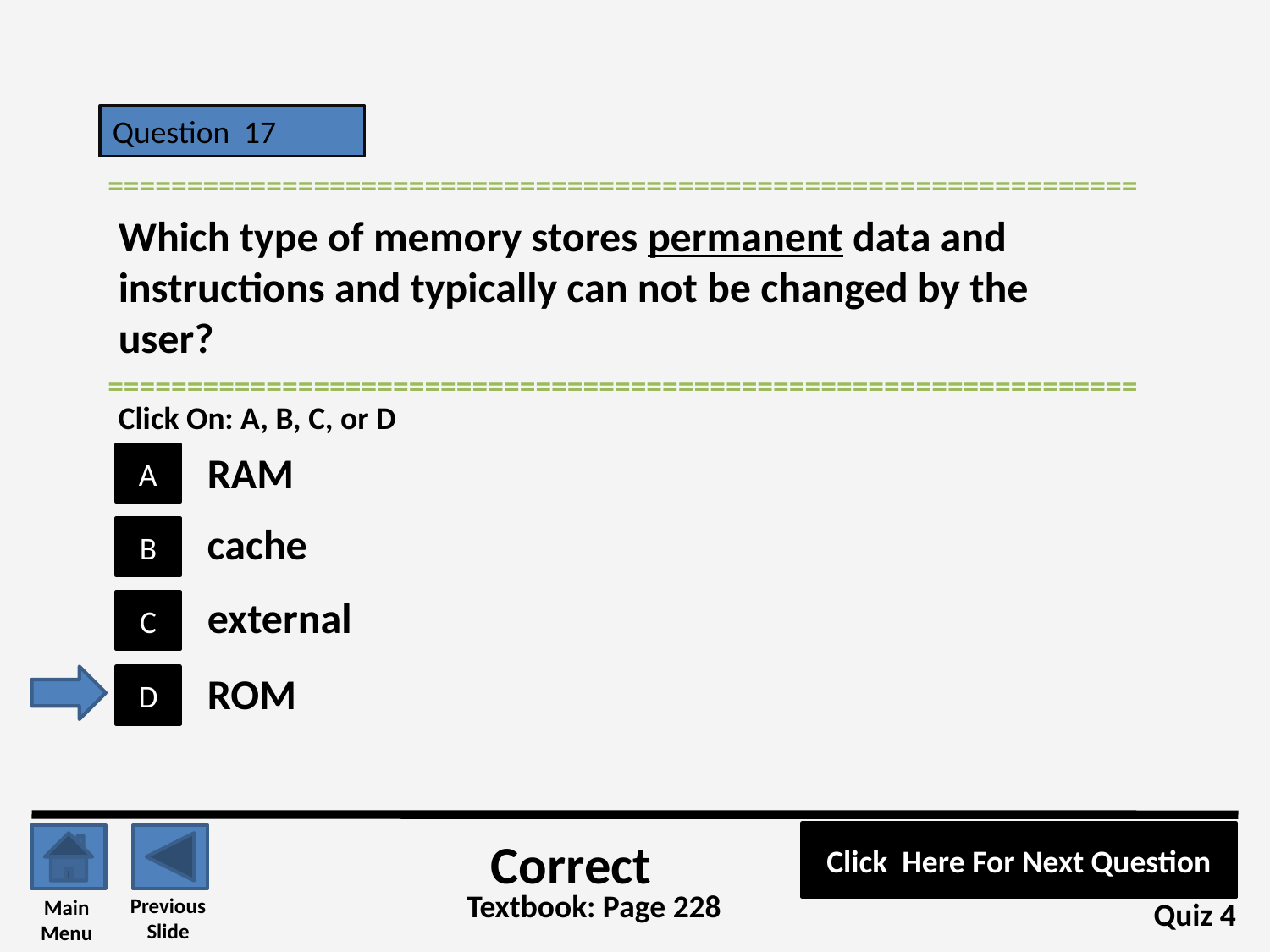

Question  17
=================================================================
Which type of memory stores permanent data and instructions and typically can not be changed by the user?
=================================================================
Click On: A, B, C, or D

RAM
A
cache
B
external
C
ROM

D
Click  Here For Next Question

Correct
Textbook: Page 228
Previous
Slide
Main
Menu
Quiz 4